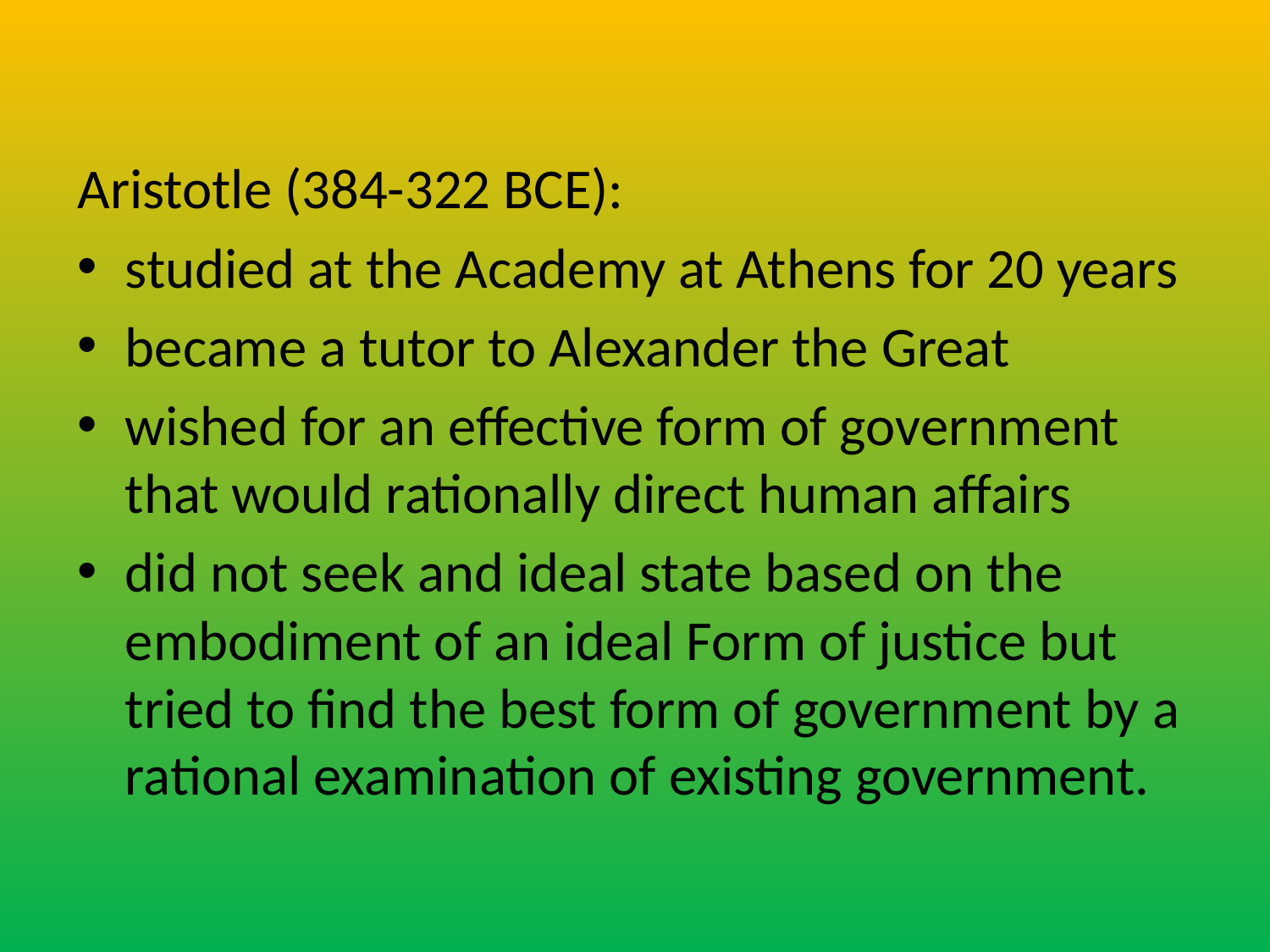

Aristotle (384-322 BCE):
studied at the Academy at Athens for 20 years
became a tutor to Alexander the Great
wished for an effective form of government that would rationally direct human affairs
did not seek and ideal state based on the embodiment of an ideal Form of justice but tried to find the best form of government by a rational examination of existing government.